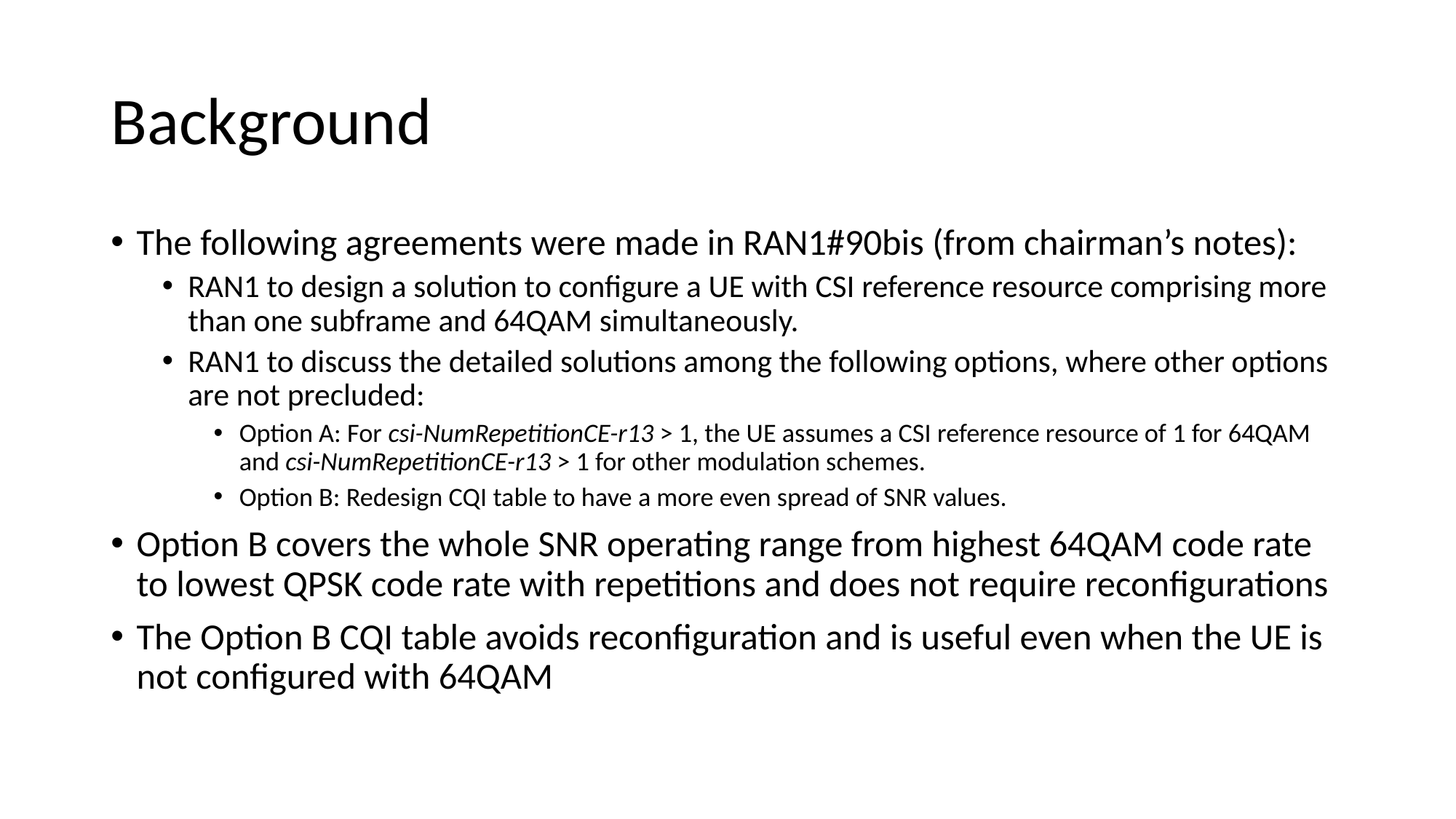

# Background
The following agreements were made in RAN1#90bis (from chairman’s notes):
RAN1 to design a solution to configure a UE with CSI reference resource comprising more than one subframe and 64QAM simultaneously.
RAN1 to discuss the detailed solutions among the following options, where other options are not precluded:
Option A: For csi-NumRepetitionCE-r13 > 1, the UE assumes a CSI reference resource of 1 for 64QAM and csi-NumRepetitionCE-r13 > 1 for other modulation schemes.
Option B: Redesign CQI table to have a more even spread of SNR values.
Option B covers the whole SNR operating range from highest 64QAM code rate to lowest QPSK code rate with repetitions and does not require reconfigurations
The Option B CQI table avoids reconfiguration and is useful even when the UE is not configured with 64QAM